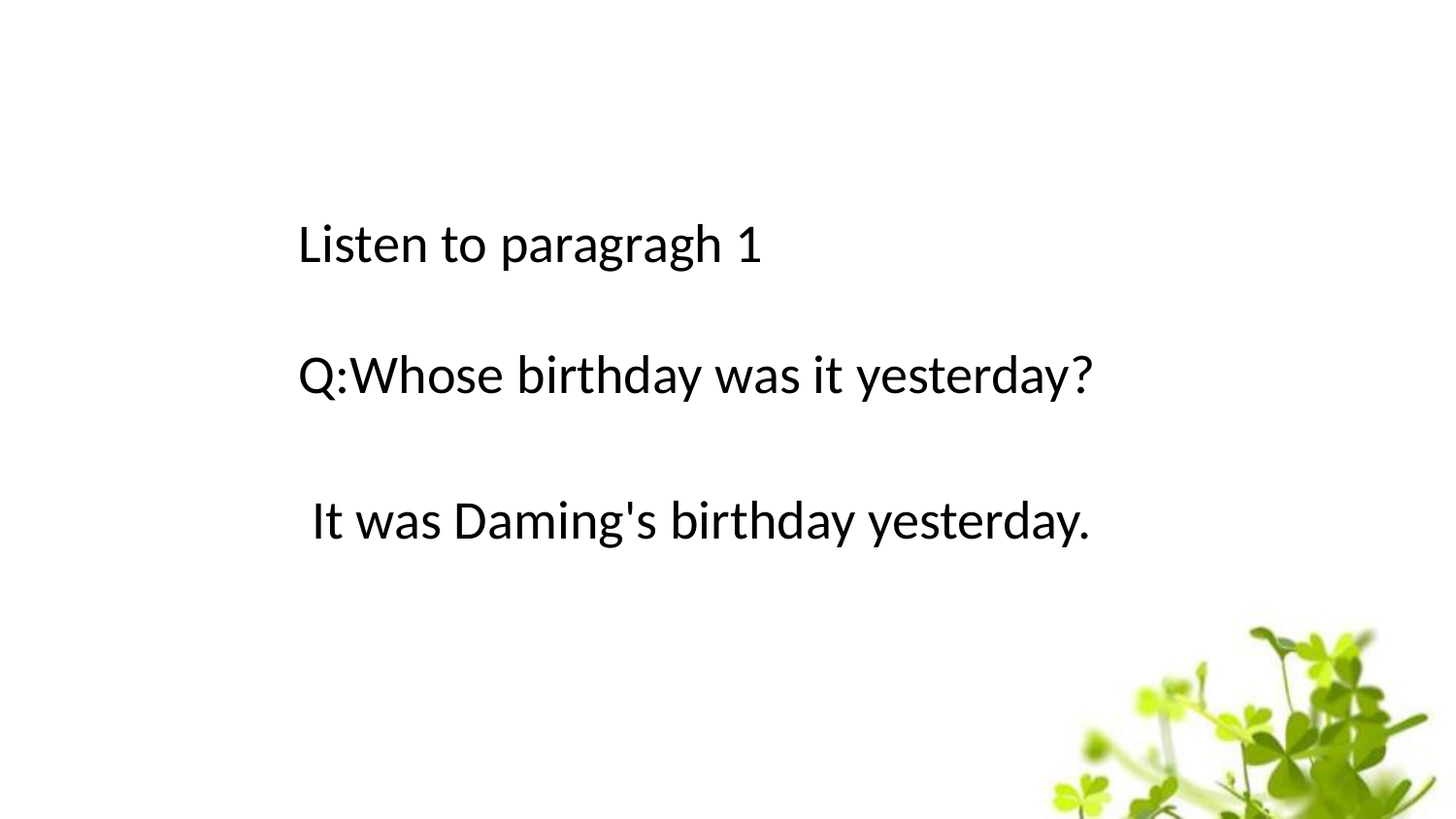

Listen to paragragh 1

Q:Whose birthday was it yesterday?

It was Daming's birthday yesterday.